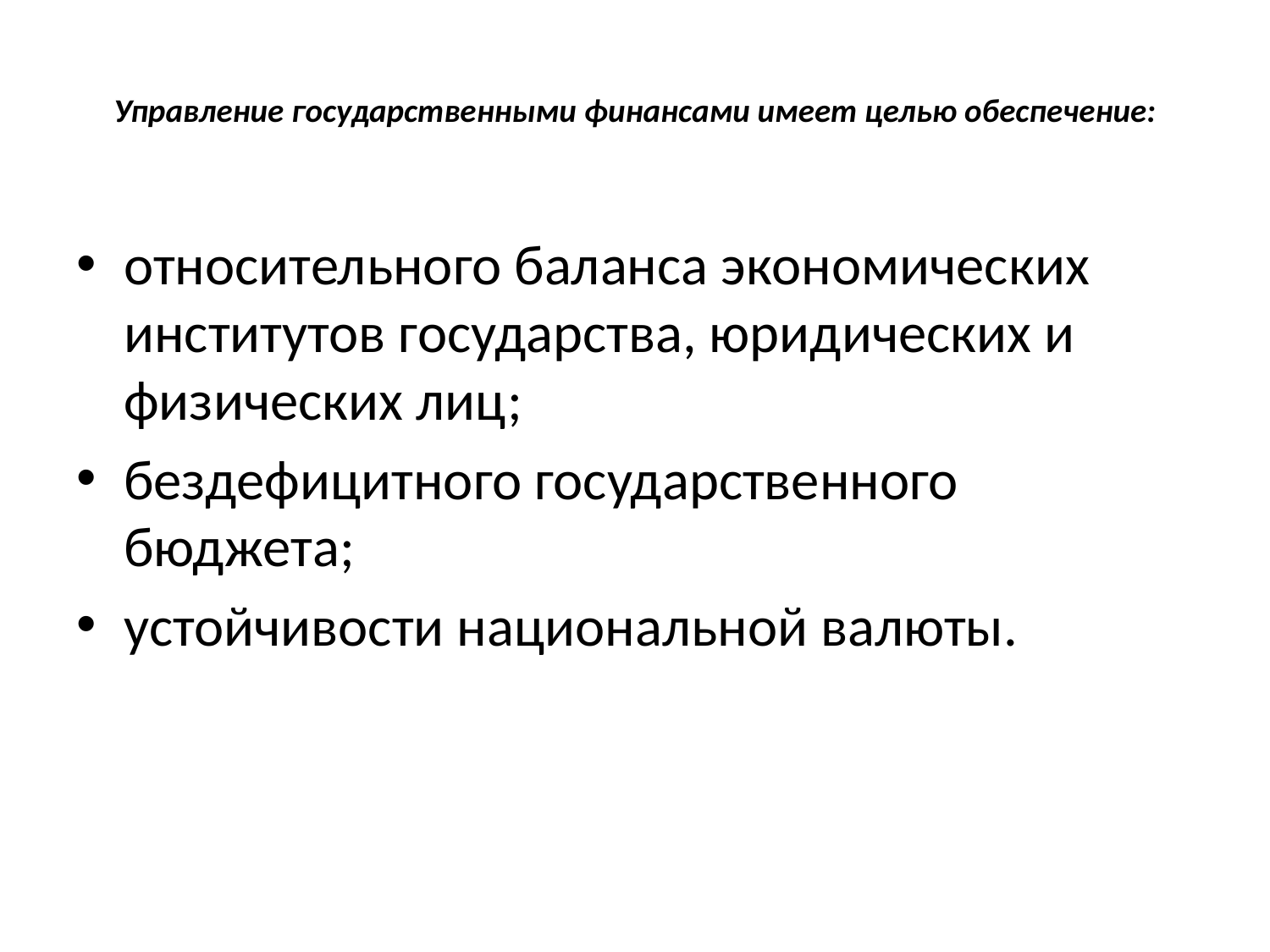

# Управление государственными финансами имеет целью обеспечение:
относительного баланса экономических институтов государства, юридических и физических лиц;
бездефицитного государственного бюджета;
устойчивости национальной валюты.